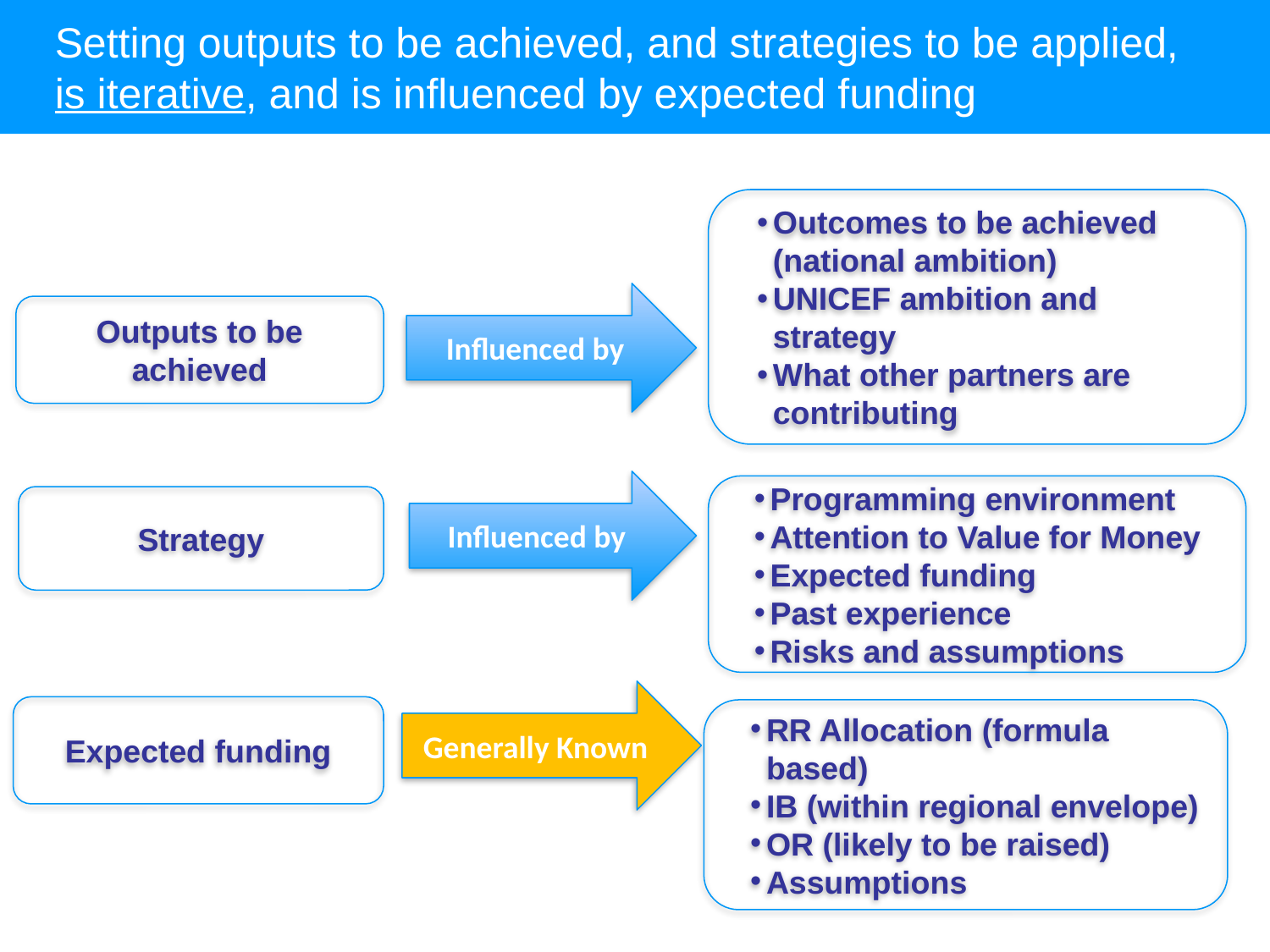

Setting outputs to be achieved, and strategies to be applied, is iterative, and is influenced by expected funding

Outcomes to be achieved (national ambition)
UNICEF ambition and strategy
What other partners are contributing
Influenced by
Outputs to be achieved
Influenced by
Programming environment
Attention to Value for Money
Expected funding
Past experience
Risks and assumptions
Strategy
Generally Known
Expected funding
RR Allocation (formula based)
IB (within regional envelope)
OR (likely to be raised)
Assumptions